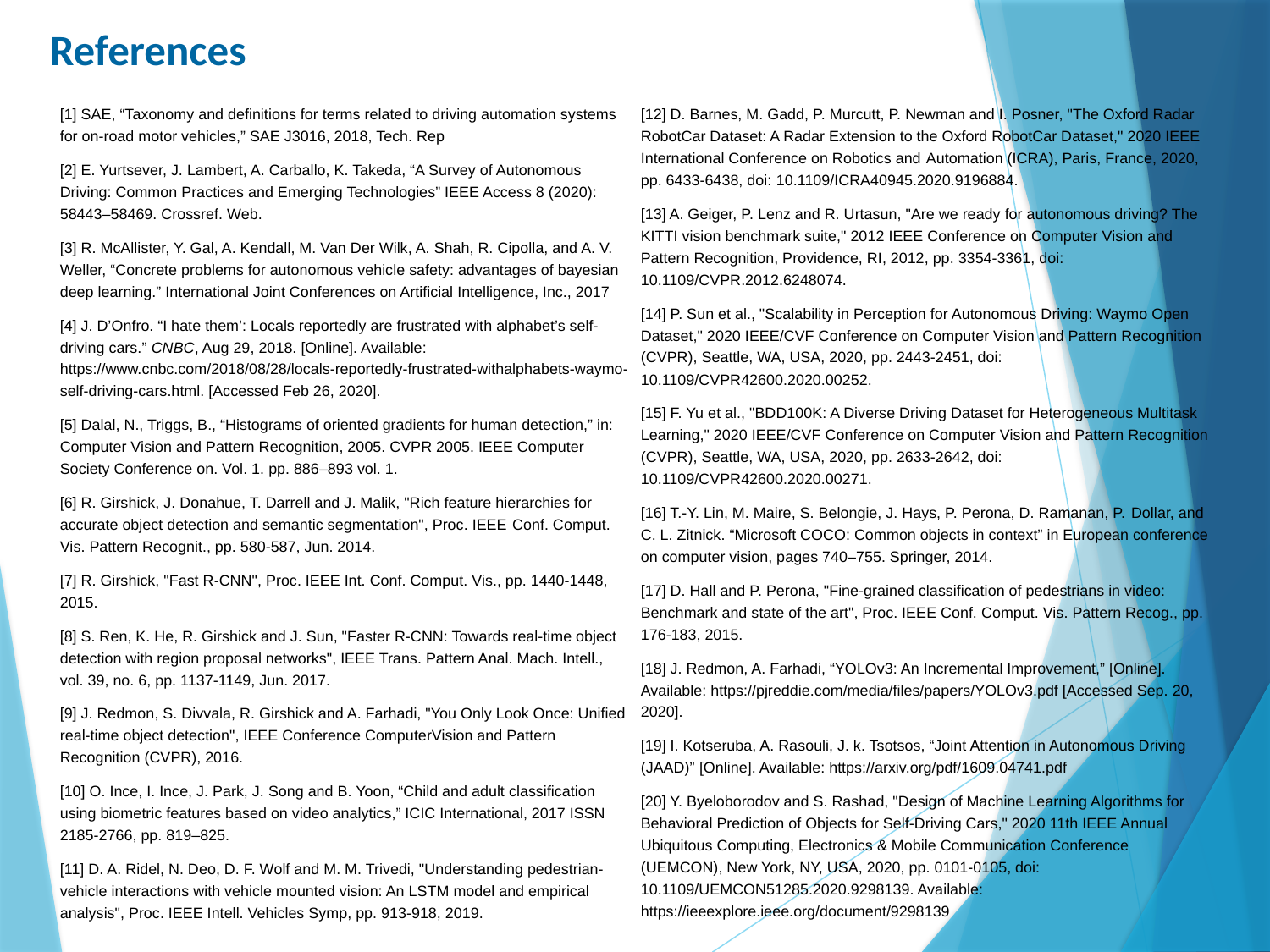

# References
[1] SAE, “Taxonomy and definitions for terms related to driving automation systems for on-road motor vehicles,” SAE J3016, 2018, Tech. Rep
[2] E. Yurtsever, J. Lambert, A. Carballo, K. Takeda, “A Survey of Autonomous Driving: Common Practices and Emerging Technologies” IEEE Access 8 (2020): 58443–58469. Crossref. Web.
[3] R. McAllister, Y. Gal, A. Kendall, M. Van Der Wilk, A. Shah, R. Cipolla, and A. V. Weller, “Concrete problems for autonomous vehicle safety: advantages of bayesian deep learning.” International Joint Conferences on Artificial Intelligence, Inc., 2017
[4] J. D’Onfro. “I hate them’: Locals reportedly are frustrated with alphabet’s self-driving cars.” CNBC, Aug 29, 2018. [Online]. Available: https://www.cnbc.com/2018/08/28/locals-reportedly-frustrated-withalphabets-waymo-self-driving-cars.html. [Accessed Feb 26, 2020].
[5] Dalal, N., Triggs, B., “Histograms of oriented gradients for human detection,” in: Computer Vision and Pattern Recognition, 2005. CVPR 2005. IEEE Computer Society Conference on. Vol. 1. pp. 886–893 vol. 1.
[6] R. Girshick, J. Donahue, T. Darrell and J. Malik, "Rich feature hierarchies for accurate object detection and semantic segmentation", Proc. IEEE Conf. Comput. Vis. Pattern Recognit., pp. 580-587, Jun. 2014.
[7] R. Girshick, "Fast R-CNN", Proc. IEEE Int. Conf. Comput. Vis., pp. 1440-1448, 2015.
[8] S. Ren, K. He, R. Girshick and J. Sun, "Faster R-CNN: Towards real-time object detection with region proposal networks", IEEE Trans. Pattern Anal. Mach. Intell., vol. 39, no. 6, pp. 1137-1149, Jun. 2017.
[9] J. Redmon, S. Divvala, R. Girshick and A. Farhadi, "You Only Look Once: Unified real-time object detection", IEEE Conference ComputerVision and Pattern Recognition (CVPR), 2016.
[10] O. Ince, I. Ince, J. Park, J. Song and B. Yoon, “Child and adult classification using biometric features based on video analytics,” ICIC International, 2017 ISSN 2185-2766, pp. 819–825.
[11] D. A. Ridel, N. Deo, D. F. Wolf and M. M. Trivedi, "Understanding pedestrian-vehicle interactions with vehicle mounted vision: An LSTM model and empirical analysis", Proc. IEEE Intell. Vehicles Symp, pp. 913-918, 2019.
[12] D. Barnes, M. Gadd, P. Murcutt, P. Newman and I. Posner, "The Oxford Radar RobotCar Dataset: A Radar Extension to the Oxford RobotCar Dataset," 2020 IEEE International Conference on Robotics and Automation (ICRA), Paris, France, 2020, pp. 6433-6438, doi: 10.1109/ICRA40945.2020.9196884.
[13] A. Geiger, P. Lenz and R. Urtasun, "Are we ready for autonomous driving? The KITTI vision benchmark suite," 2012 IEEE Conference on Computer Vision and Pattern Recognition, Providence, RI, 2012, pp. 3354-3361, doi: 10.1109/CVPR.2012.6248074.
[14] P. Sun et al., "Scalability in Perception for Autonomous Driving: Waymo Open Dataset," 2020 IEEE/CVF Conference on Computer Vision and Pattern Recognition (CVPR), Seattle, WA, USA, 2020, pp. 2443-2451, doi: 10.1109/CVPR42600.2020.00252.
[15] F. Yu et al., "BDD100K: A Diverse Driving Dataset for Heterogeneous Multitask Learning," 2020 IEEE/CVF Conference on Computer Vision and Pattern Recognition (CVPR), Seattle, WA, USA, 2020, pp. 2633-2642, doi: 10.1109/CVPR42600.2020.00271.
[16] T.-Y. Lin, M. Maire, S. Belongie, J. Hays, P. Perona, D. Ramanan, P. Dollar, and C. L. Zitnick. “Microsoft COCO: Common objects in context” in European conference on computer vision, pages 740–755. Springer, 2014.
[17] D. Hall and P. Perona, "Fine-grained classification of pedestrians in video: Benchmark and state of the art", Proc. IEEE Conf. Comput. Vis. Pattern Recog., pp. 176-183, 2015.
[18] J. Redmon, A. Farhadi, “YOLOv3: An Incremental Improvement,” [Online]. Available: https://pjreddie.com/media/files/papers/YOLOv3.pdf [Accessed Sep. 20, 2020].
[19] I. Kotseruba, A. Rasouli, J. k. Tsotsos, “Joint Attention in Autonomous Driving (JAAD)” [Online]. Available: https://arxiv.org/pdf/1609.04741.pdf
[20] Y. Byeloborodov and S. Rashad, "Design of Machine Learning Algorithms for Behavioral Prediction of Objects for Self-Driving Cars," 2020 11th IEEE Annual Ubiquitous Computing, Electronics & Mobile Communication Conference (UEMCON), New York, NY, USA, 2020, pp. 0101-0105, doi: 10.1109/UEMCON51285.2020.9298139. Available: https://ieeexplore.ieee.org/document/9298139